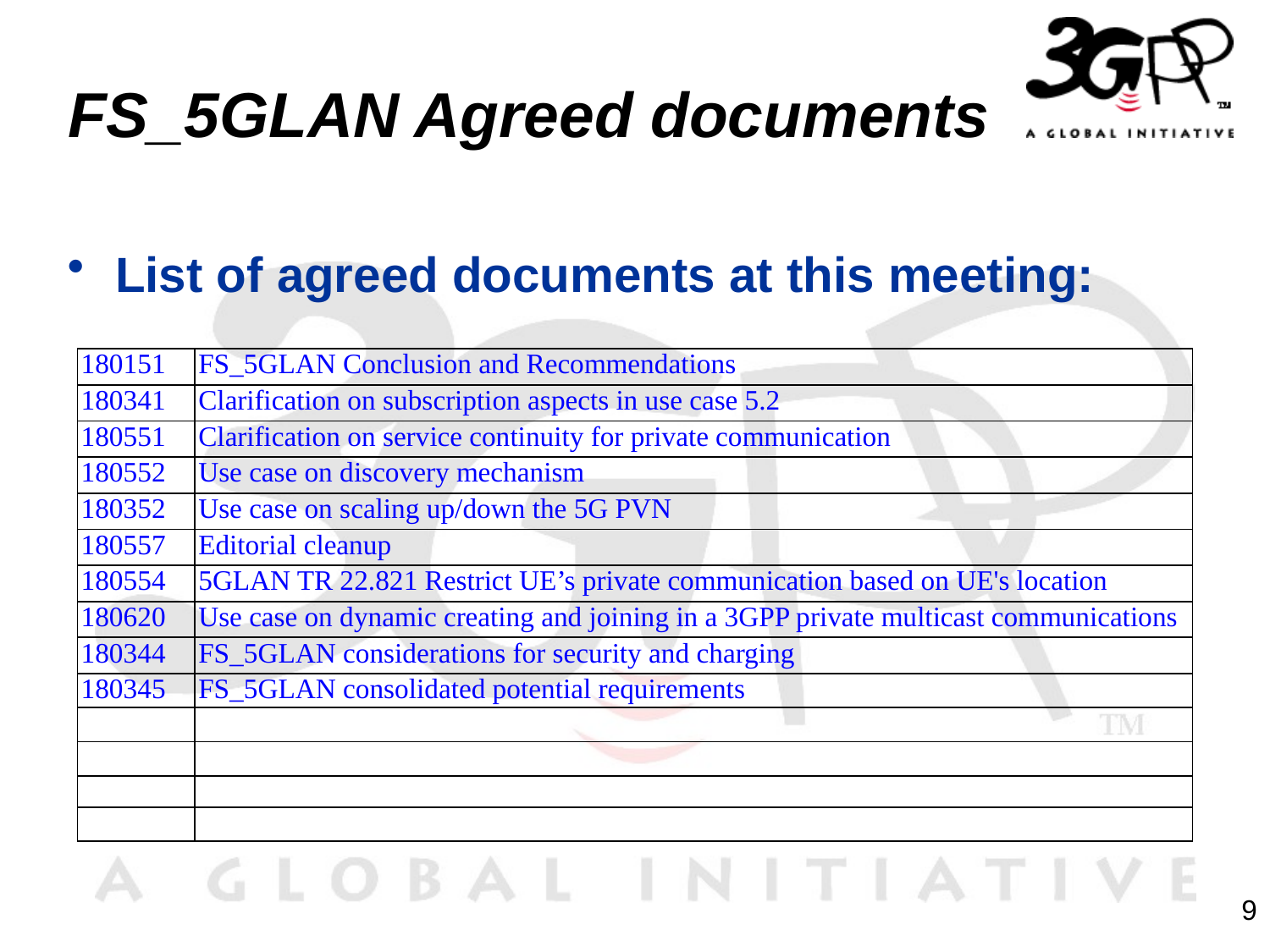

# FS_5GLAN Agreed documents

List of agreed documents at this meeting:

| 180151 | FS\_5GLAN Conclusion and Recommendations |
| --- | --- |
| 180341 | Clarification on subscription aspects in use case 5.2 |
| 180551 | Clarification on service continuity for private communication |
| 180552 | Use case on discovery mechanism |
| 180352 | Use case on scaling up/down the 5G PVN |
| 180557 | Editorial cleanup |
| 180554 | 5GLAN TR 22.821 Restrict UE’s private communication based on UE's location |
| 180620 | Use case on dynamic creating and joining in a 3GPP private multicast communications |
| 180344 | FS\_5GLAN considerations for security and charging |
| 180345 | FS\_5GLAN consolidated potential requirements |
|  |  |
|  |  |
|  |  |
|  |  |
9